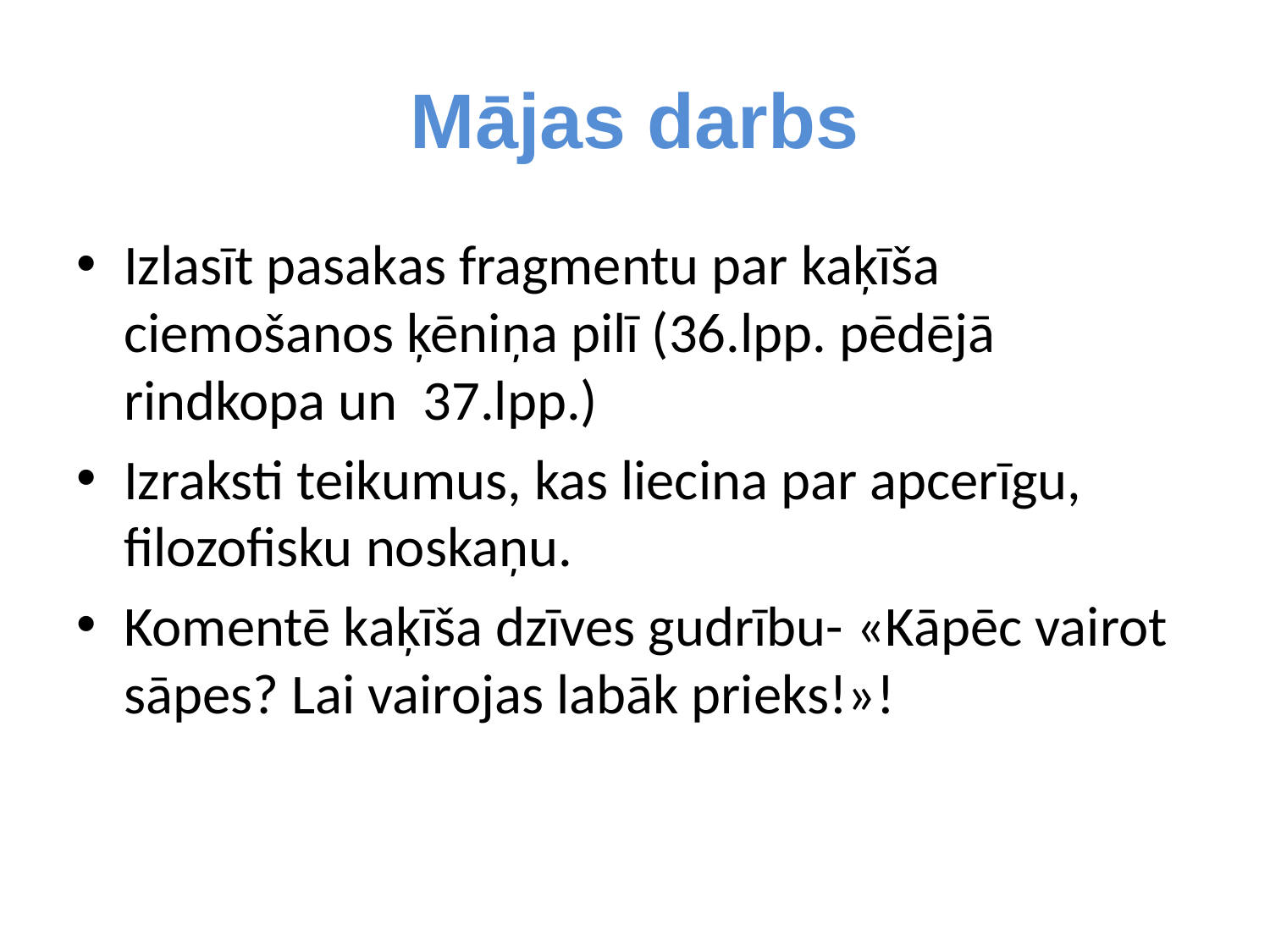

# Mājas darbs
Izlasīt pasakas fragmentu par kaķīša ciemošanos ķēniņa pilī (36.lpp. pēdējā rindkopa un  37.lpp.)
Izraksti teikumus, kas liecina par apcerīgu, filozofisku noskaņu.
Komentē kaķīša dzīves gudrību- «Kāpēc vairot sāpes? Lai vairojas labāk prieks!»!